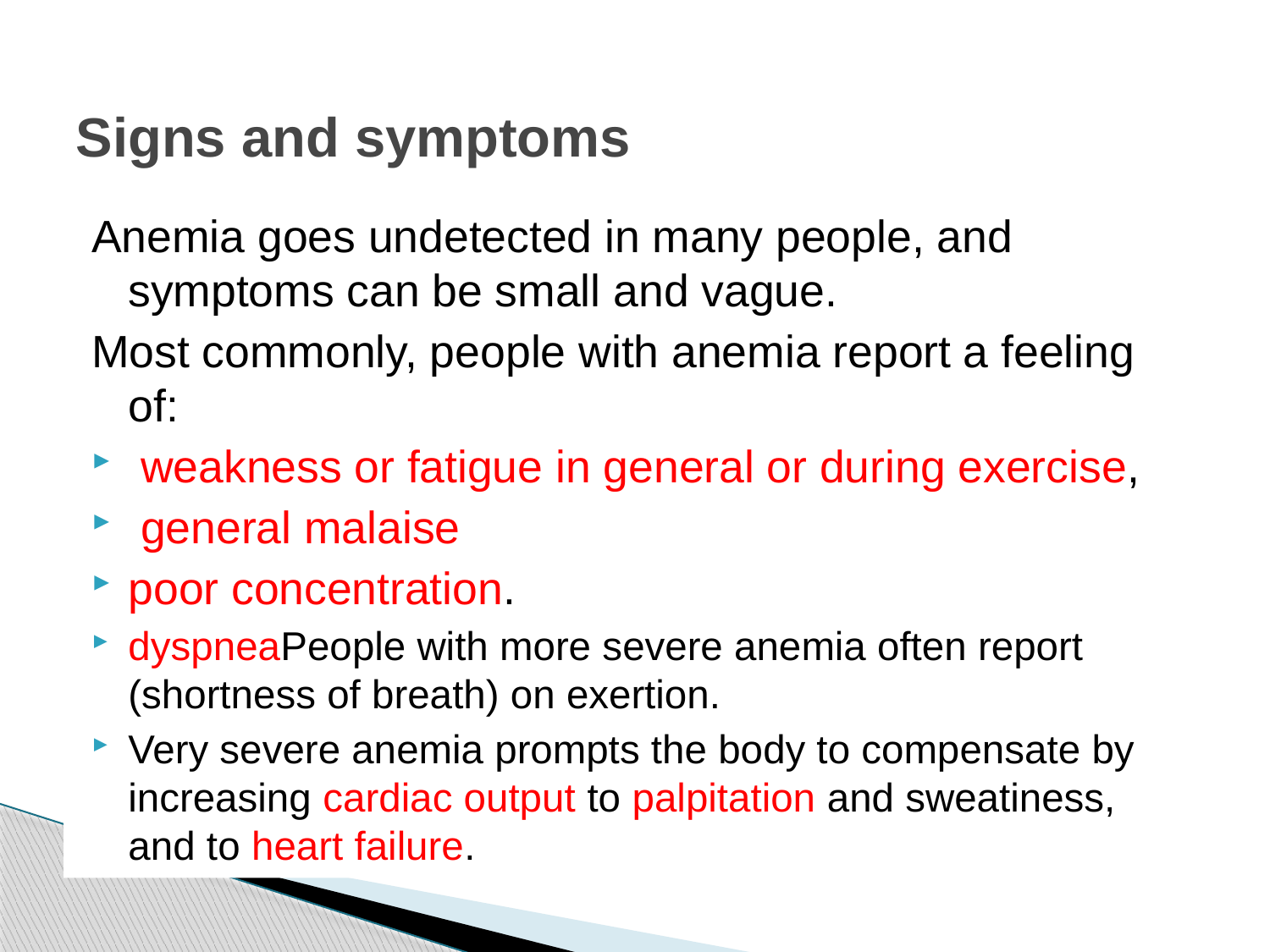

# Signs and symptoms
Anemia goes undetected in many people, and symptoms can be small and vague.
Most commonly, people with anemia report a feeling of:
 weakness or fatigue in general or during exercise,
 general malaise
poor concentration.
dyspneaPeople with more severe anemia often report (shortness of breath) on exertion.
Very severe anemia prompts the body to compensate by increasing cardiac output to palpitation and sweatiness, and to heart failure.